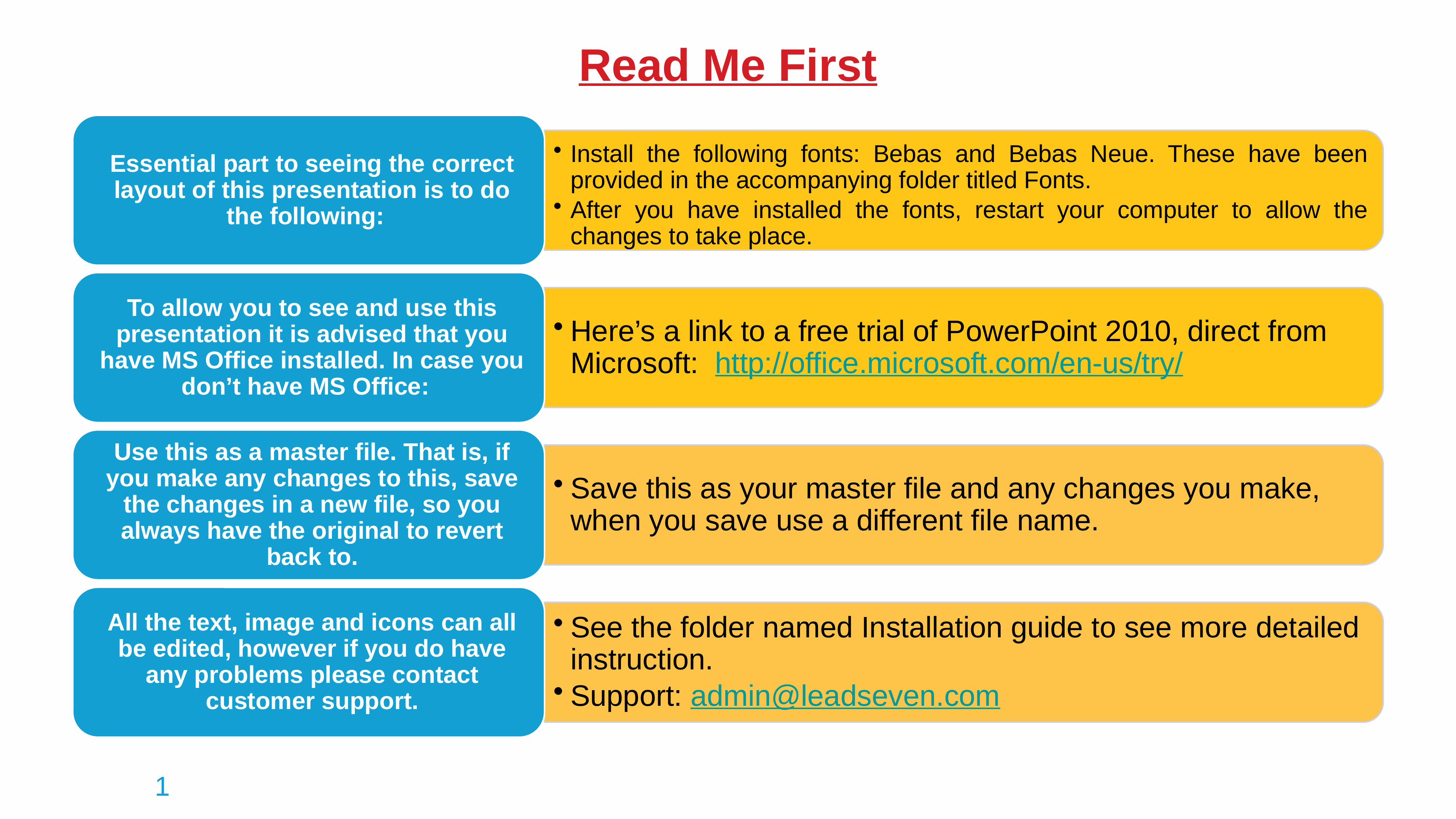

# Read Me First

Install the following fonts: Bebas and Bebas Neue. These have been provided in the accompanying folder titled Fonts.
After you have installed the fonts, restart your computer to allow the changes to take place.

Essential part to seeing the correct layout of this presentation is to do the following:
Here’s a link to a free trial of PowerPoint 2010, direct from Microsoft:  http://office.microsoft.com/en-us/try/
To allow you to see and use this presentation it is advised that you have MS Office installed. In case you don’t have MS Office:
Save this as your master file and any changes you make, when you save use a different file name.
Use this as a master file. That is, if you make any changes to this, save the changes in a new file, so you always have the original to revert back to.
See the folder named Installation guide to see more detailed instruction.
Support: admin@leadseven.com
All the text, image and icons can all be edited, however if you do have any problems please contact customer support.
1